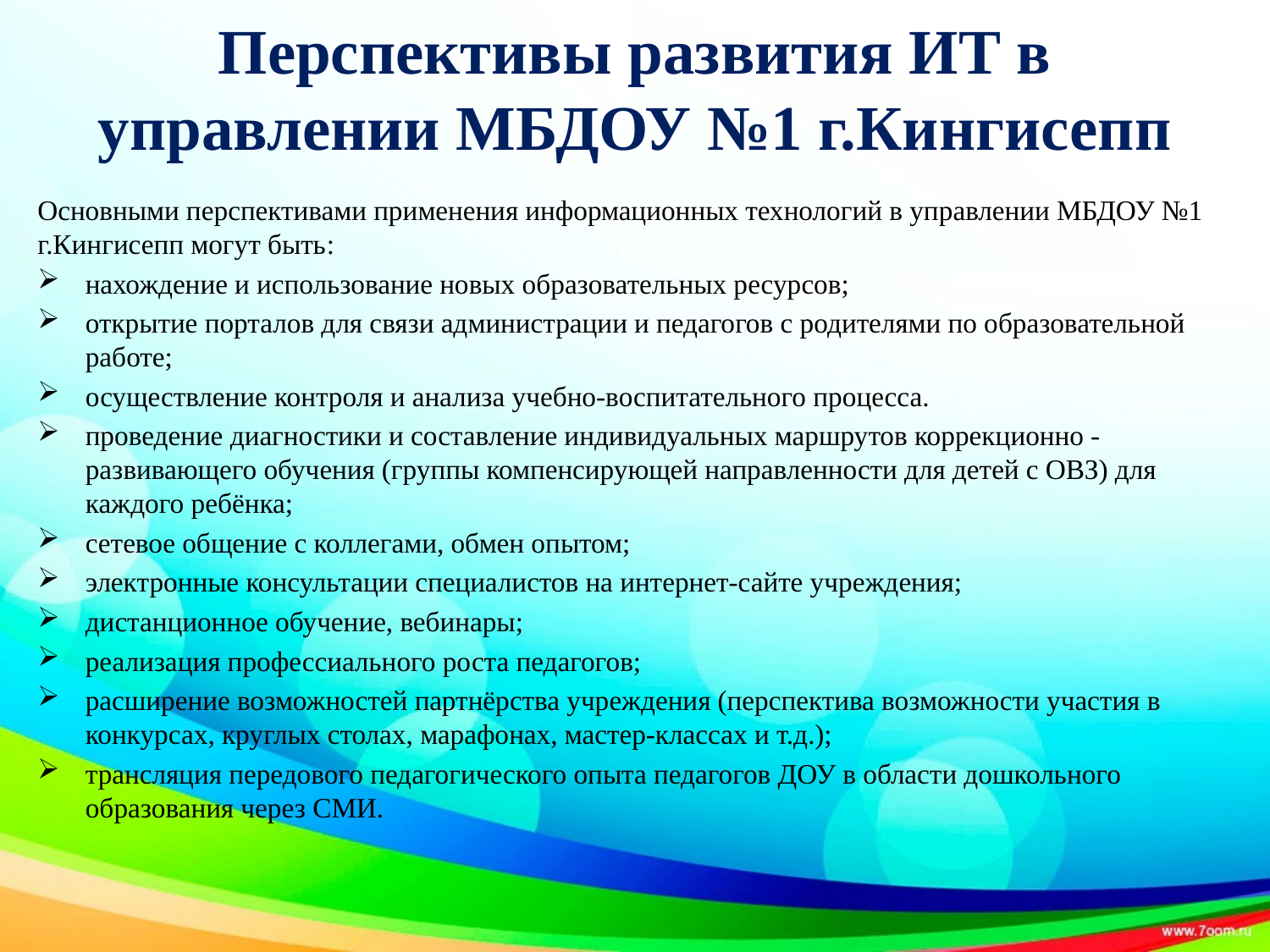

# Перспективы развития ИТ в управлении МБДОУ №1 г.Кингисепп
Основными перспективами применения информационных технологий в управлении МБДОУ №1 г.Кингисепп могут быть:
нахождение и использование новых образовательных ресурсов;
открытие порталов для связи администрации и педагогов с родителями по образовательной работе;
осуществление контроля и анализа учебно-воспитательного процесса.
проведение диагностики и составление индивидуальных маршрутов коррекционно - развивающего обучения (группы компенсирующей направленности для детей с ОВЗ) для каждого ребёнка;
сетевое общение с коллегами, обмен опытом;
электронные консультации специалистов на интернет-сайте учреждения;
дистанционное обучение, вебинары;
реализация профессиального роста педагогов;
расширение возможностей партнёрства учреждения (перспектива возможности участия в конкурсах, круглых столах, марафонах, мастер-классах и т.д.);
трансляция передового педагогического опыта педагогов ДОУ в области дошкольного образования через СМИ.